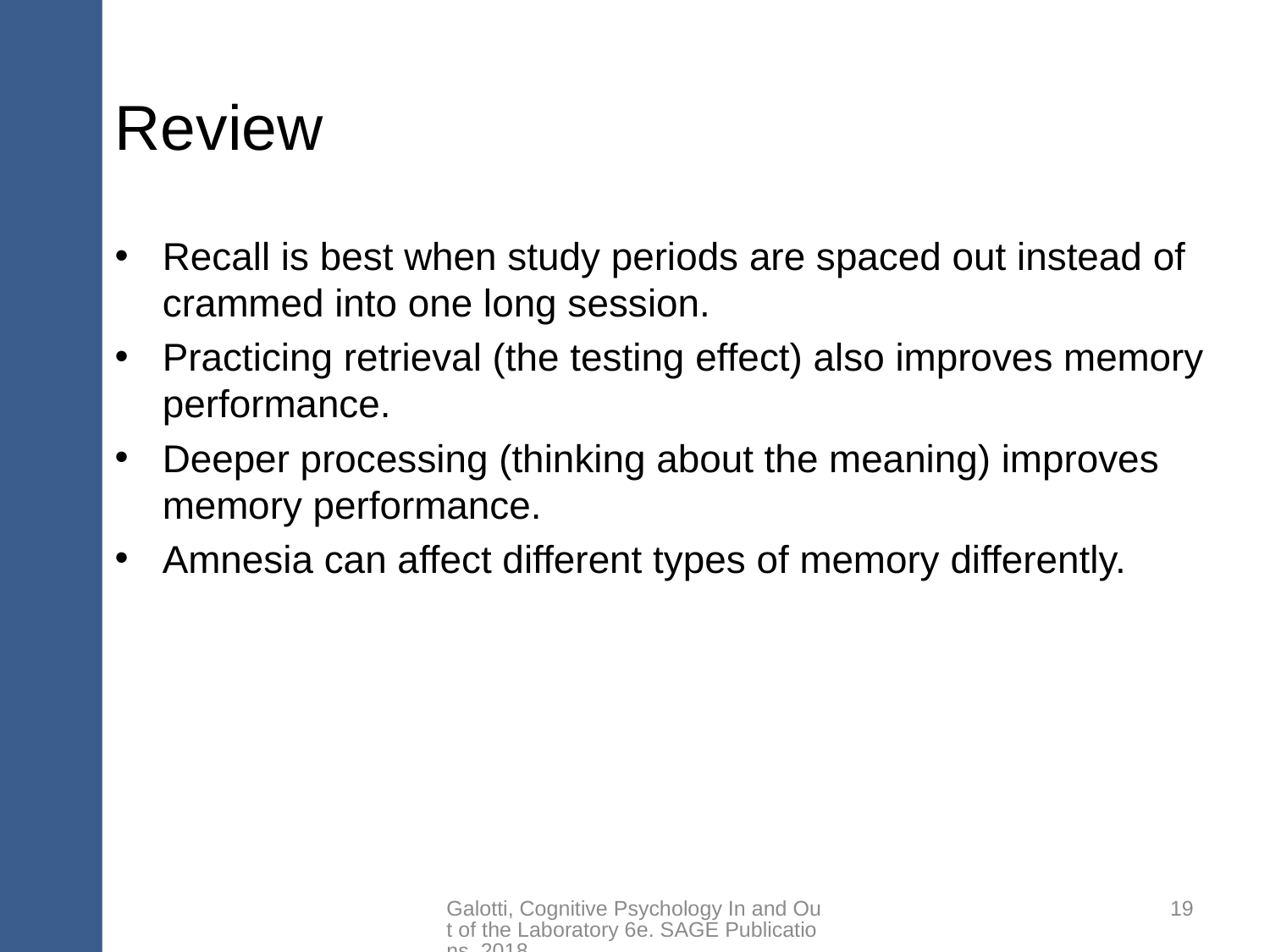

# Review
Recall is best when study periods are spaced out instead of crammed into one long session.
Practicing retrieval (the testing effect) also improves memory performance.
Deeper processing (thinking about the meaning) improves memory performance.
Amnesia can affect different types of memory differently.
Galotti, Cognitive Psychology In and Out of the Laboratory 6e. SAGE Publications, 2018.
19